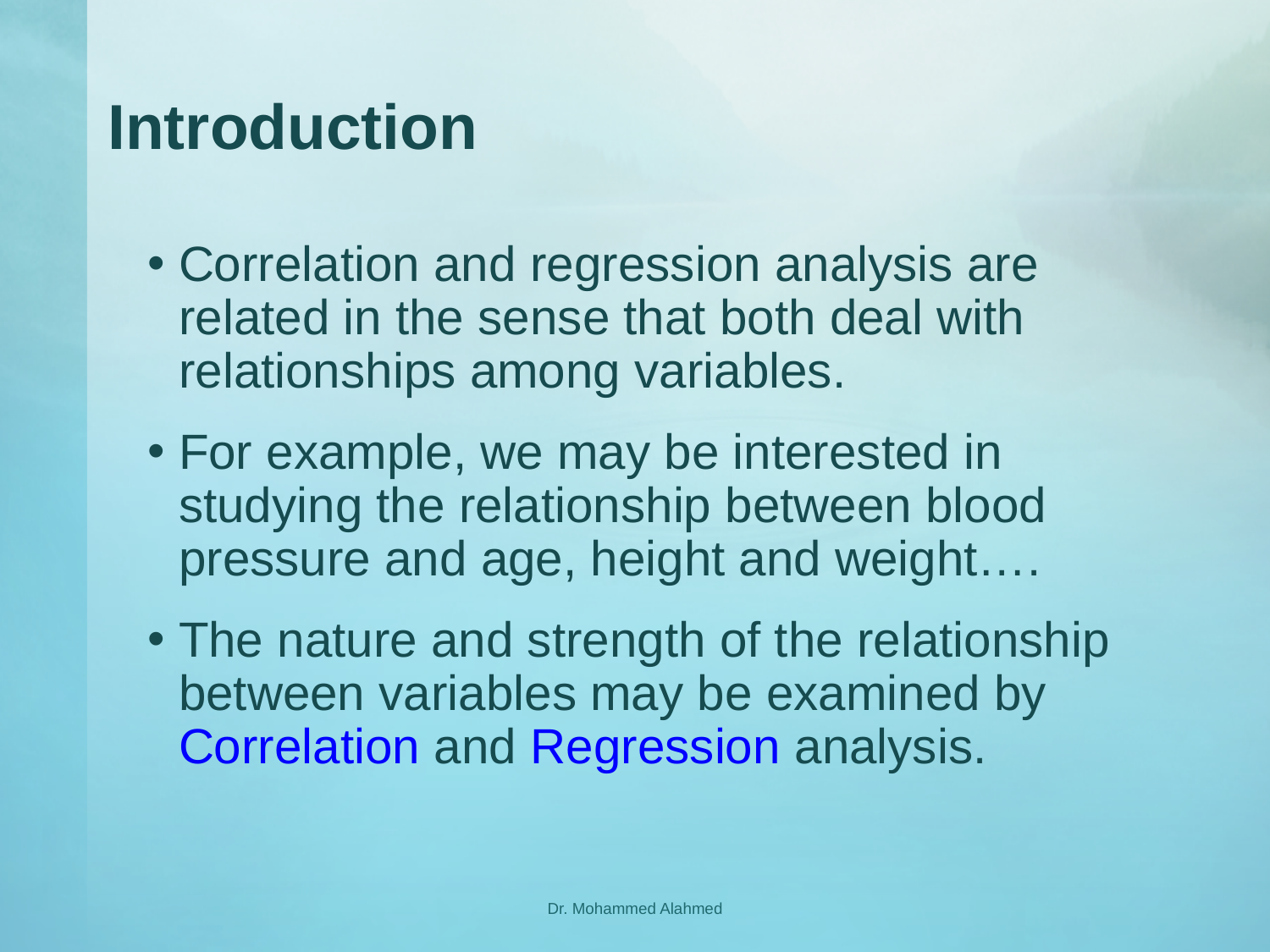

# Introduction
Correlation and regression analysis are related in the sense that both deal with relationships among variables.
For example, we may be interested in studying the relationship between blood pressure and age, height and weight….
The nature and strength of the relationship between variables may be examined by Correlation and Regression analysis.

Dr. Mohammed Alahmed